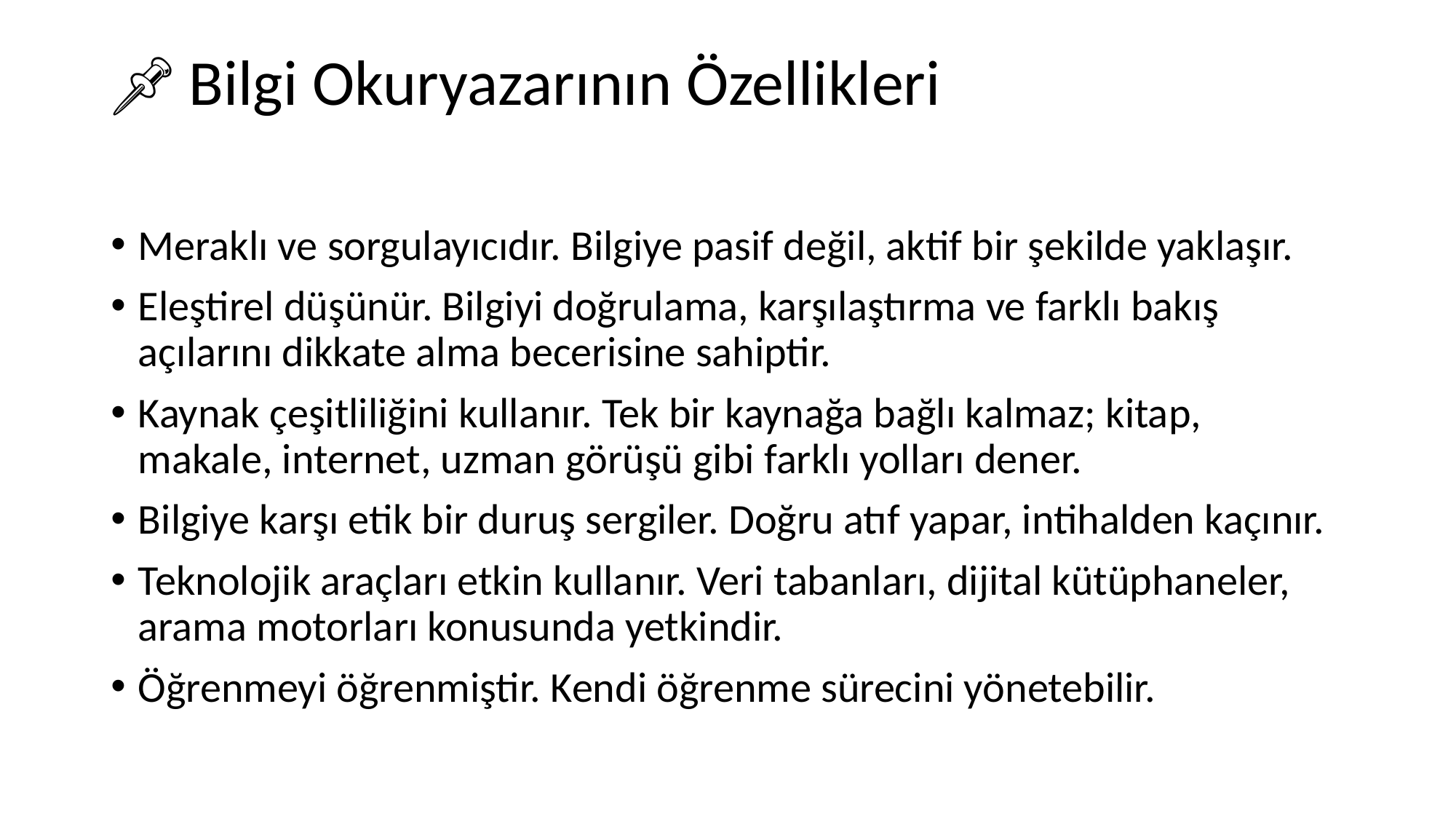

# 📌 Bilgi Okuryazarının Özellikleri
Meraklı ve sorgulayıcıdır. Bilgiye pasif değil, aktif bir şekilde yaklaşır.
Eleştirel düşünür. Bilgiyi doğrulama, karşılaştırma ve farklı bakış açılarını dikkate alma becerisine sahiptir.
Kaynak çeşitliliğini kullanır. Tek bir kaynağa bağlı kalmaz; kitap, makale, internet, uzman görüşü gibi farklı yolları dener.
Bilgiye karşı etik bir duruş sergiler. Doğru atıf yapar, intihalden kaçınır.
Teknolojik araçları etkin kullanır. Veri tabanları, dijital kütüphaneler, arama motorları konusunda yetkindir.
Öğrenmeyi öğrenmiştir. Kendi öğrenme sürecini yönetebilir.